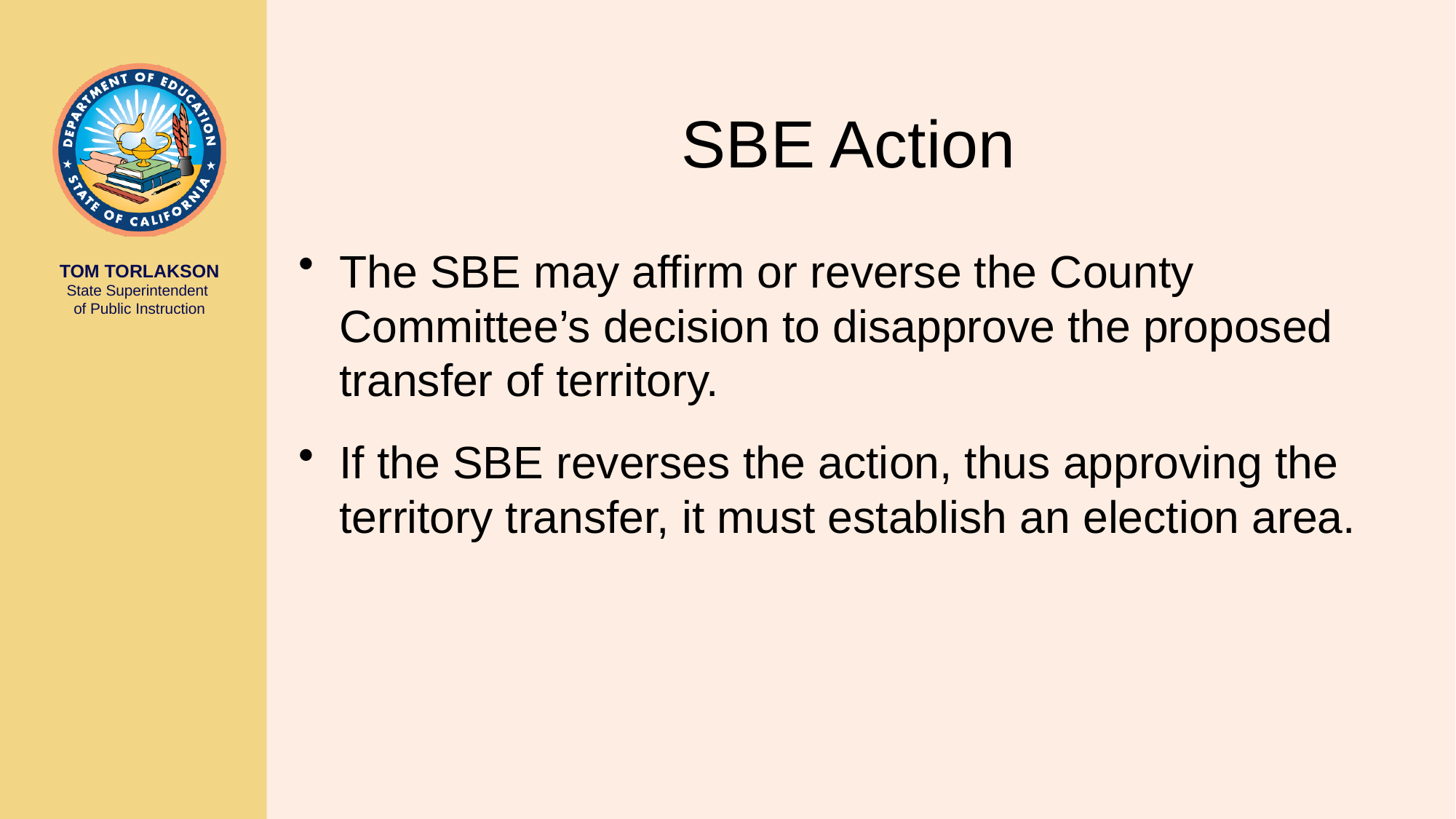

# SBE Action
The SBE may affirm or reverse the County Committee’s decision to disapprove the proposed transfer of territory.
If the SBE reverses the action, thus approving the territory transfer, it must establish an election area.